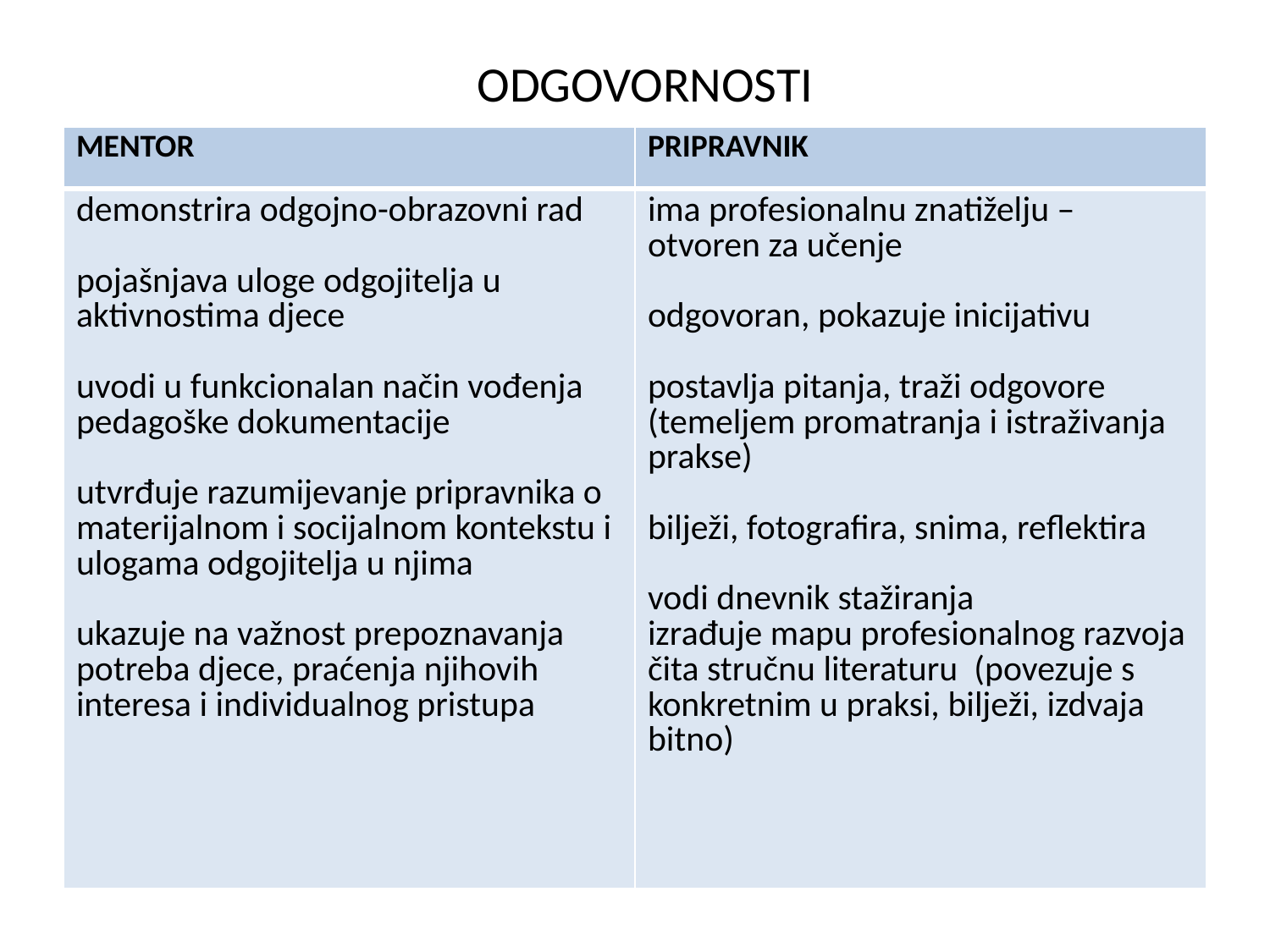

# ODGOVORNOSTI
| MENTOR | PRIPRAVNIK |
| --- | --- |
| demonstrira odgojno-obrazovni rad pojašnjava uloge odgojitelja u aktivnostima djece uvodi u funkcionalan način vođenja pedagoške dokumentacije utvrđuje razumijevanje pripravnika o materijalnom i socijalnom kontekstu i ulogama odgojitelja u njima ukazuje na važnost prepoznavanja potreba djece, praćenja njihovih interesa i individualnog pristupa | ima profesionalnu znatiželju – otvoren za učenje odgovoran, pokazuje inicijativu postavlja pitanja, traži odgovore (temeljem promatranja i istraživanja prakse) bilježi, fotografira, snima, reflektira vodi dnevnik stažiranja izrađuje mapu profesionalnog razvoja čita stručnu literaturu (povezuje s konkretnim u praksi, bilježi, izdvaja bitno) |